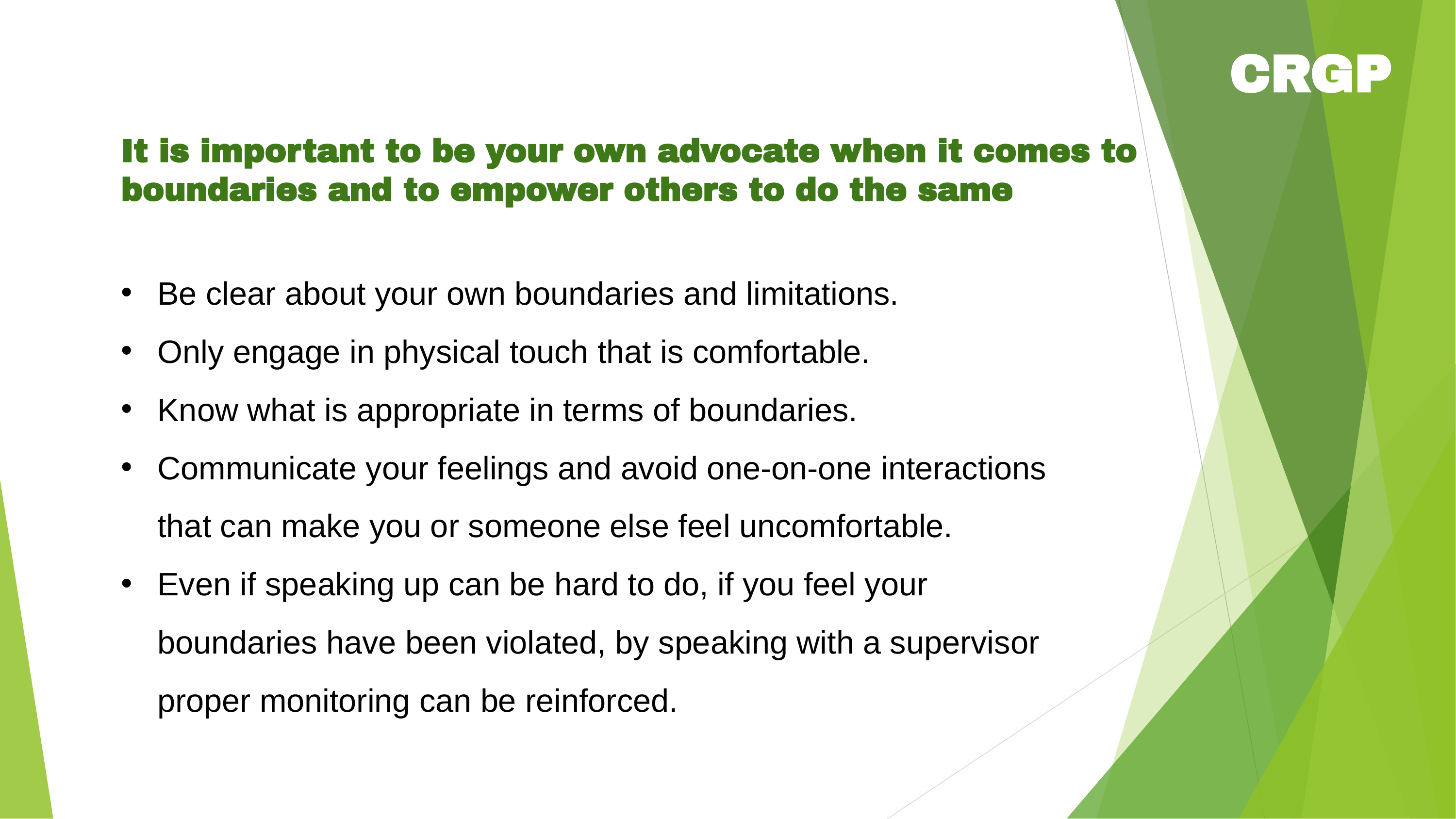

CRGP
It is important to be your own advocate when it comes to boundaries and to empower others to do the same
Be clear about your own boundaries and limitations.
Only engage in physical touch that is comfortable.
Know what is appropriate in terms of boundaries.
Communicate your feelings and avoid one-on-one interactions
that can make you or someone else feel uncomfortable.
Even if speaking up can be hard to do, if you feel your boundaries have been violated, by speaking with a supervisor proper monitoring can be reinforced.